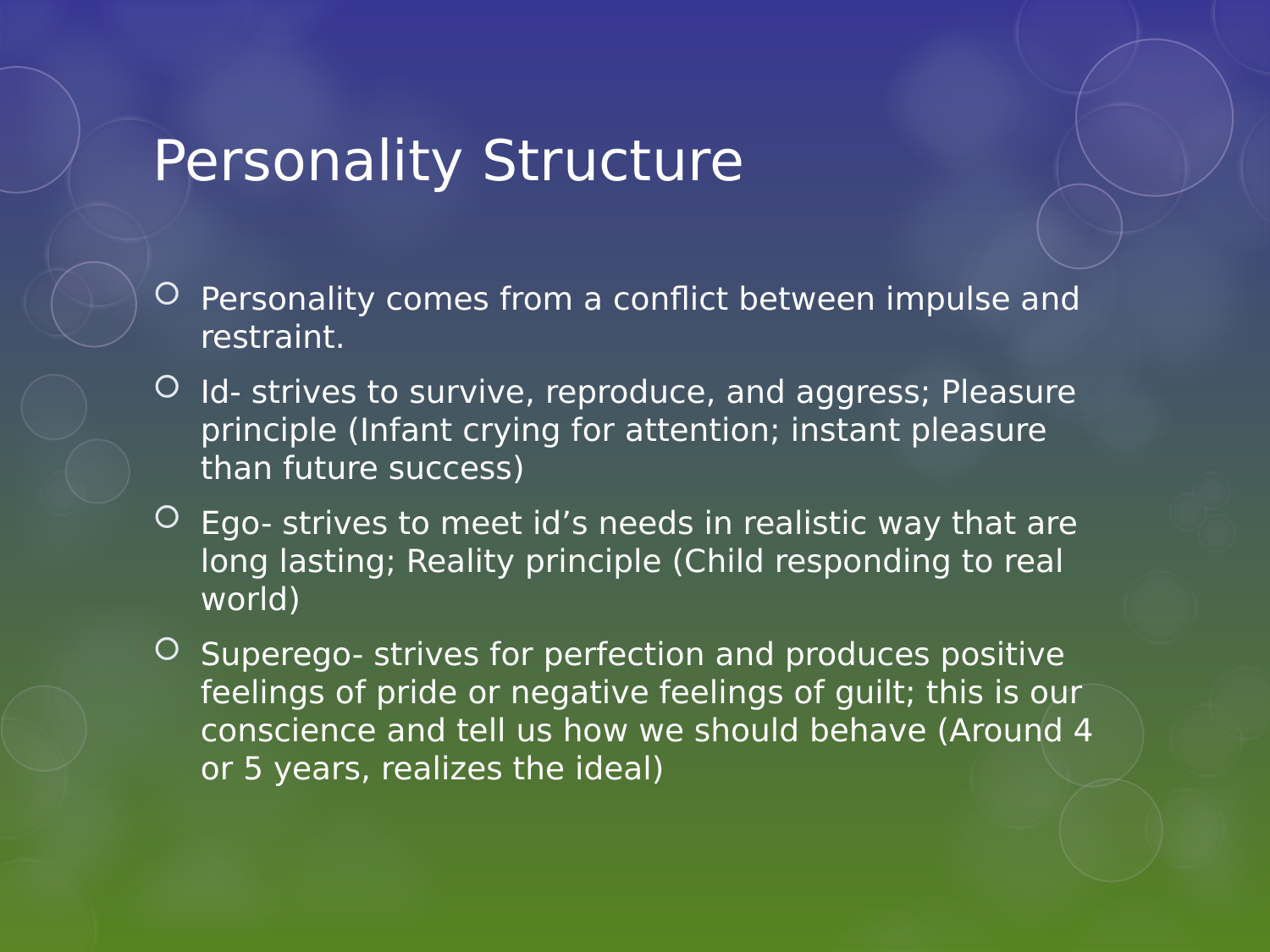

# Personality Structure
Personality comes from a conflict between impulse and restraint.
Id- strives to survive, reproduce, and aggress; Pleasure principle (Infant crying for attention; instant pleasure than future success)
Ego- strives to meet id’s needs in realistic way that are long lasting; Reality principle (Child responding to real world)
Superego- strives for perfection and produces positive feelings of pride or negative feelings of guilt; this is our conscience and tell us how we should behave (Around 4 or 5 years, realizes the ideal)